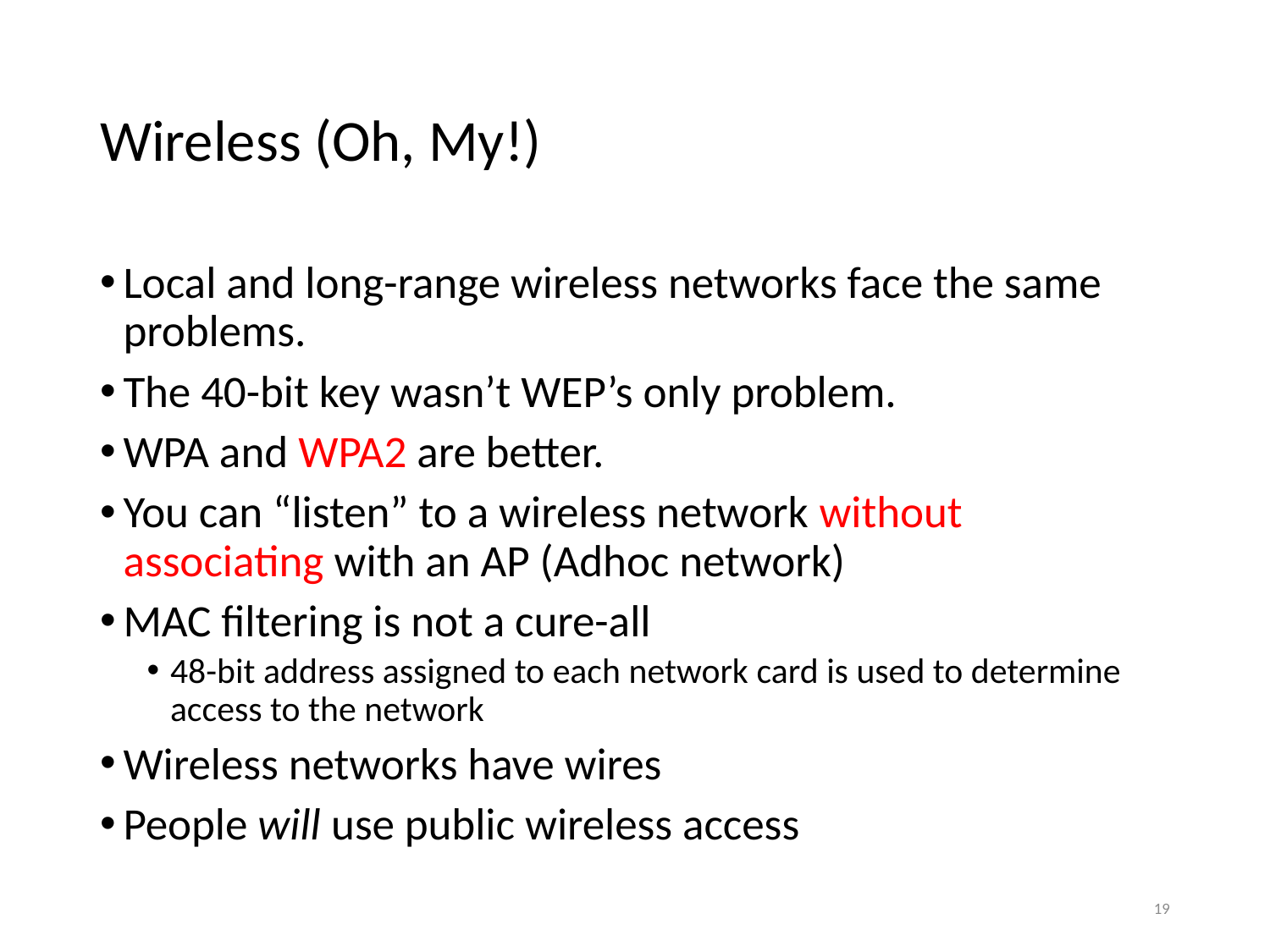

# Wireless (Oh, My!)
Local and long-range wireless networks face the same problems.
The 40-bit key wasn’t WEP’s only problem.
WPA and WPA2 are better.
You can “listen” to a wireless network without associating with an AP (Adhoc network)
MAC filtering is not a cure-all
48-bit address assigned to each network card is used to determine access to the network
Wireless networks have wires
People will use public wireless access
19